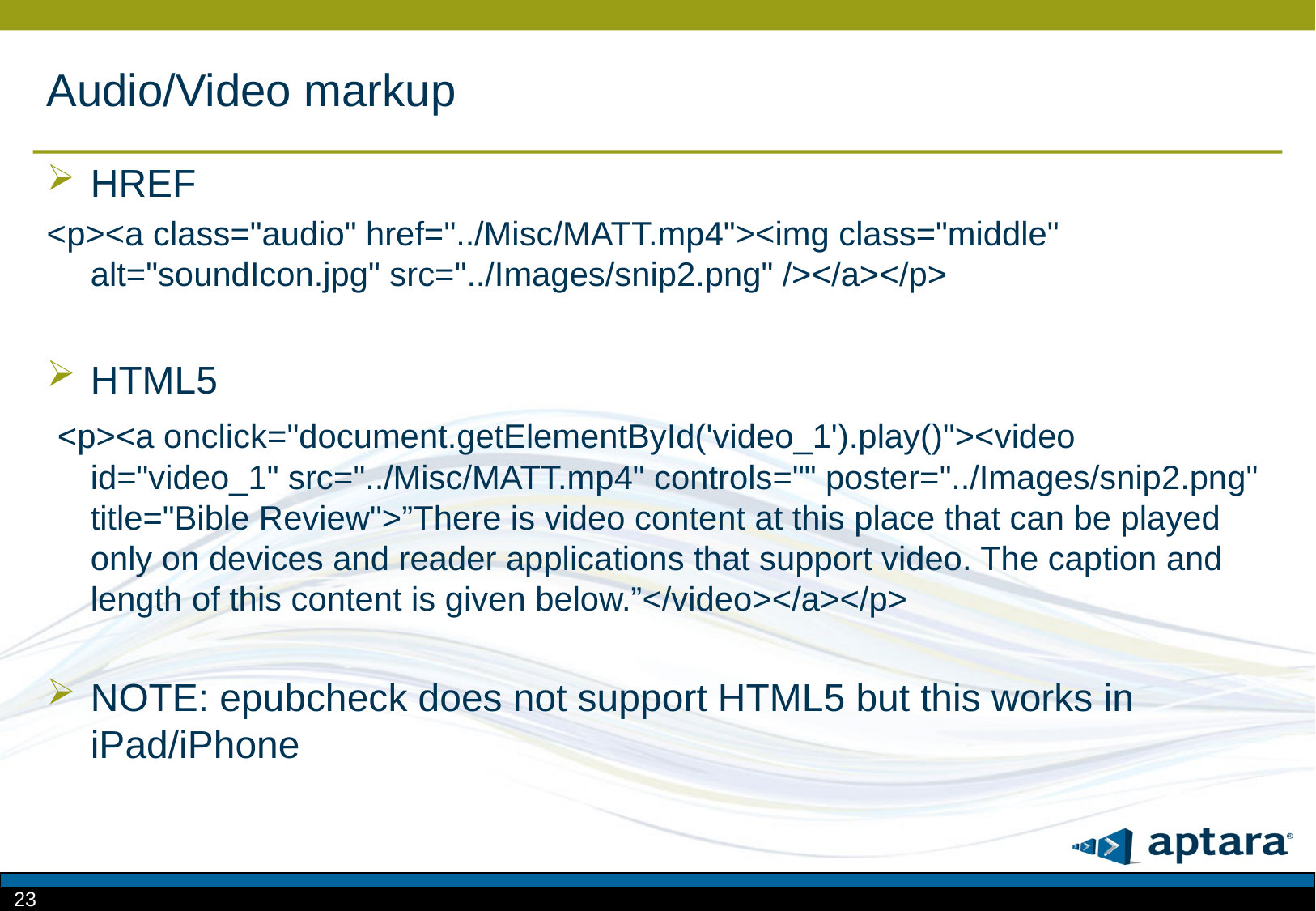

# Audio/Video markup
HREF
<p><a class="audio" href="../Misc/MATT.mp4"><img class="middle" alt="soundIcon.jpg" src="../Images/snip2.png" /></a></p>

HTML5
 <p><a onclick="document.getElementById('video_1').play()"><video id="video_1" src="../Misc/MATT.mp4" controls="" poster="../Images/snip2.png" title="Bible Review">”There is video content at this place that can be played only on devices and reader applications that support video. The caption and length of this content is given below.”</video></a></p>

NOTE: epubcheck does not support HTML5 but this works in iPad/iPhone
23